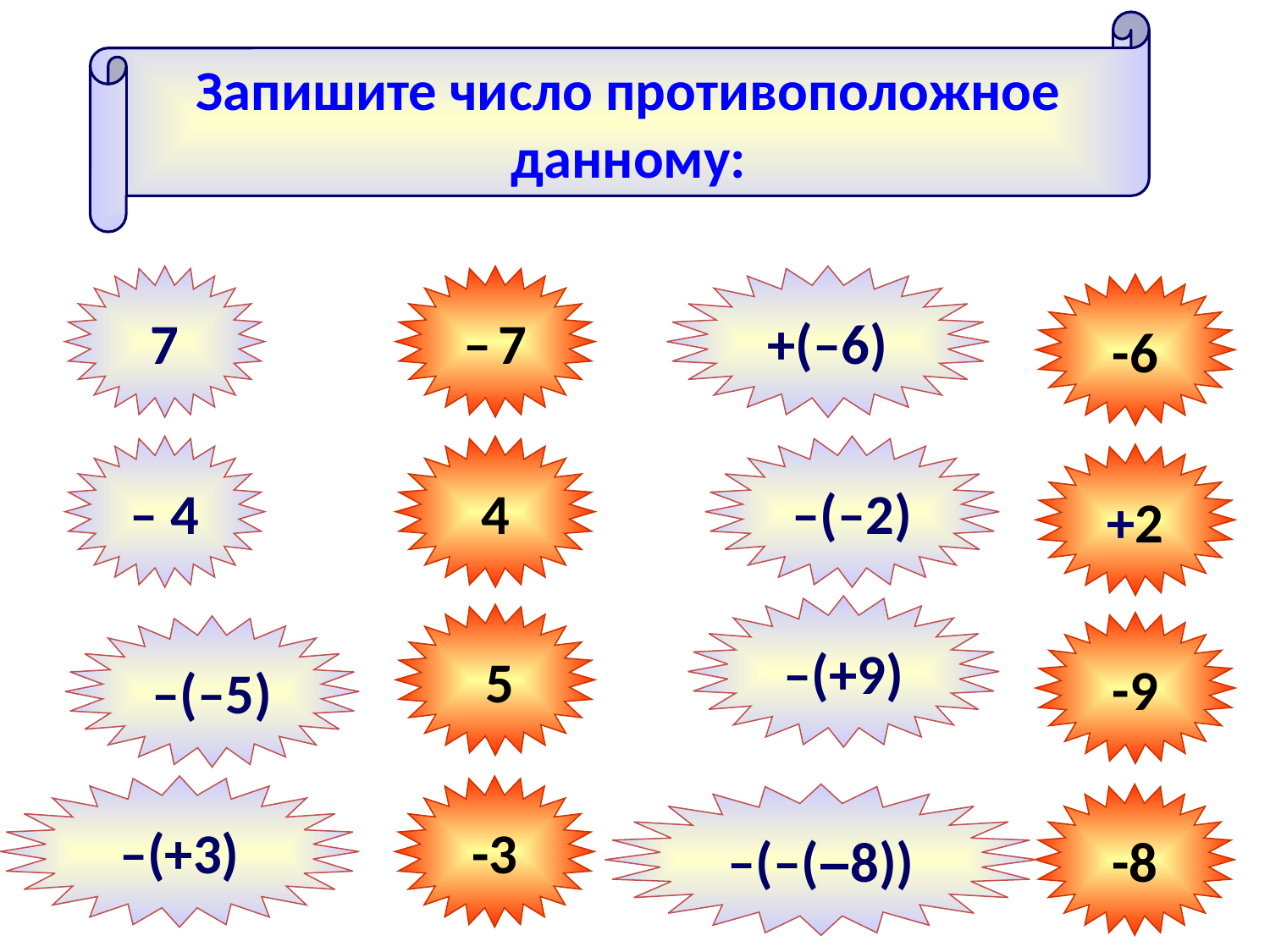

Запишите число противоположное данному:
7
– 7
+(–6)
-6
– 4
4
–(–2)
+2
–(+9)
 5
-9
–(–5)
–(+3)
-3
–(–(–8))
-8